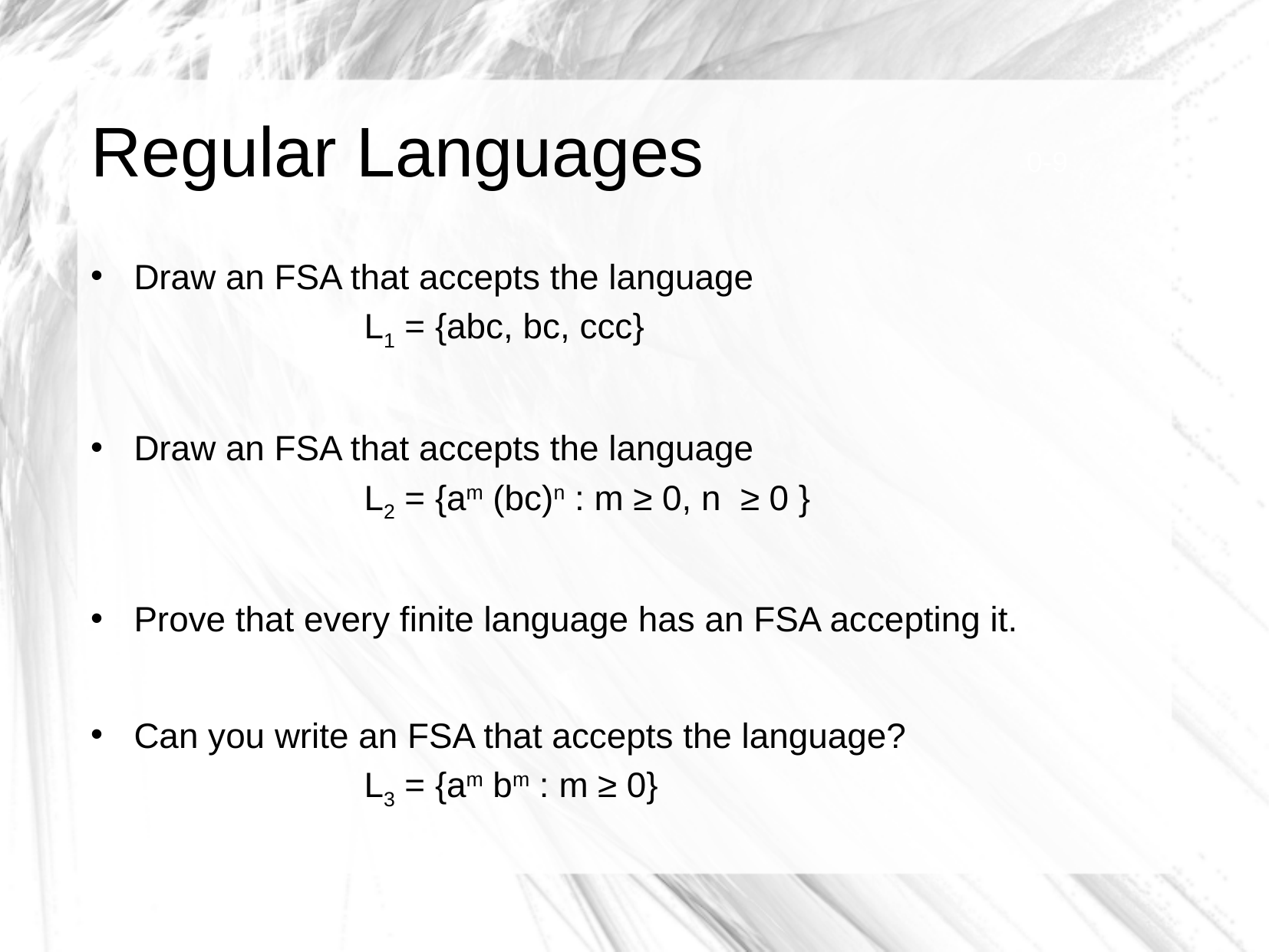

# Regular Languages
0-9
Draw an FSA that accepts the language
		L1 = {abc, bc, ccc}

Draw an FSA that accepts the language
		L2 = {am (bc)n : m ≥ 0, n  ≥ 0 }

Prove that every finite language has an FSA accepting it.

Can you write an FSA that accepts the language?
		L3 = {am bm : m ≥ 0}